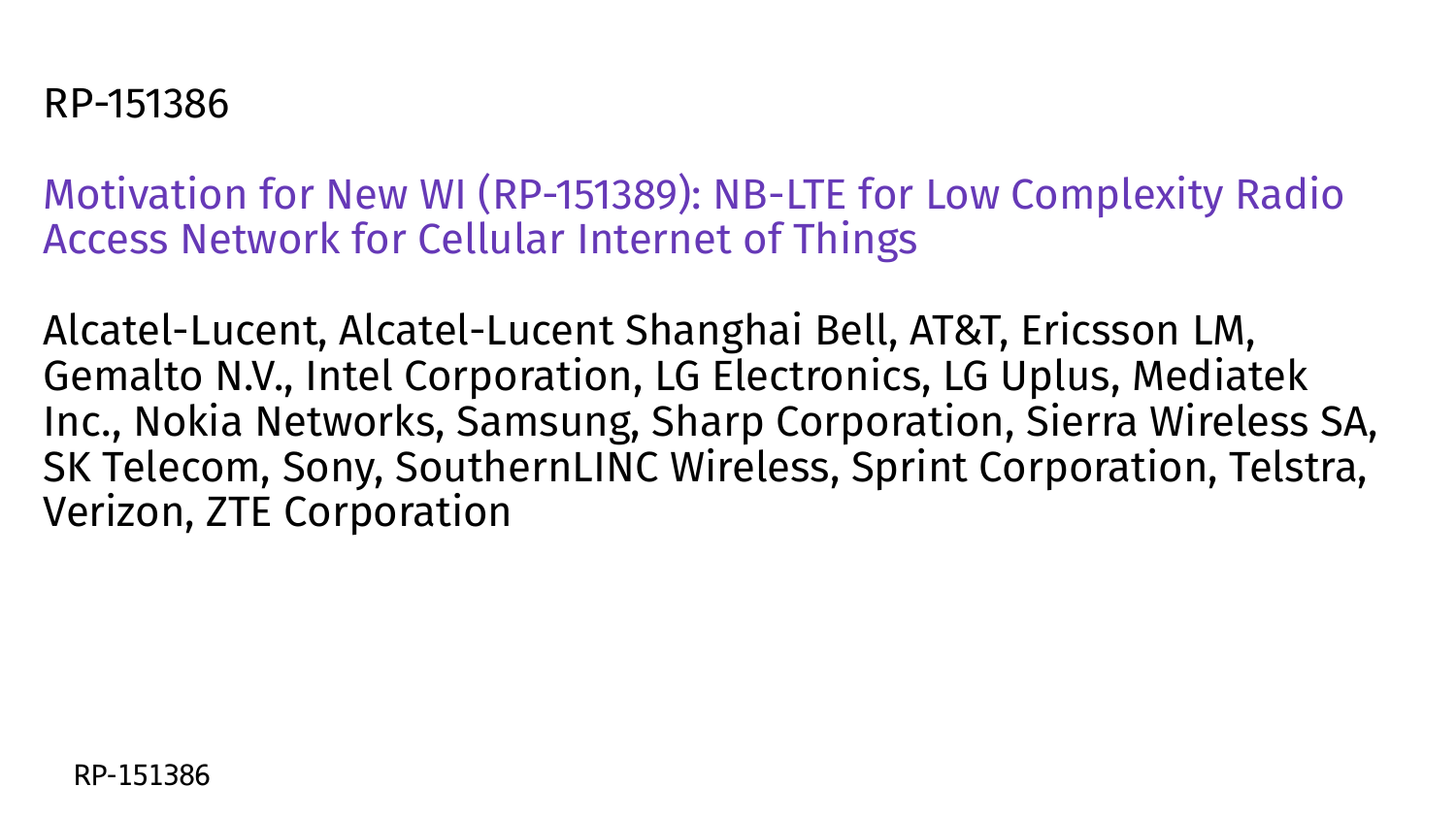

# RP-151386 Motivation for New WI (RP-151389): NB-LTE for Low Complexity Radio Access Network for Cellular Internet of Things Alcatel-Lucent, Alcatel-Lucent Shanghai Bell, AT&T, Ericsson LM, Gemalto N.V., Intel Corporation, LG Electronics, LG Uplus, Mediatek Inc., Nokia Networks, Samsung, Sharp Corporation, Sierra Wireless SA, SK Telecom, Sony, SouthernLINC Wireless, Sprint Corporation, Telstra, Verizon, ZTE Corporation